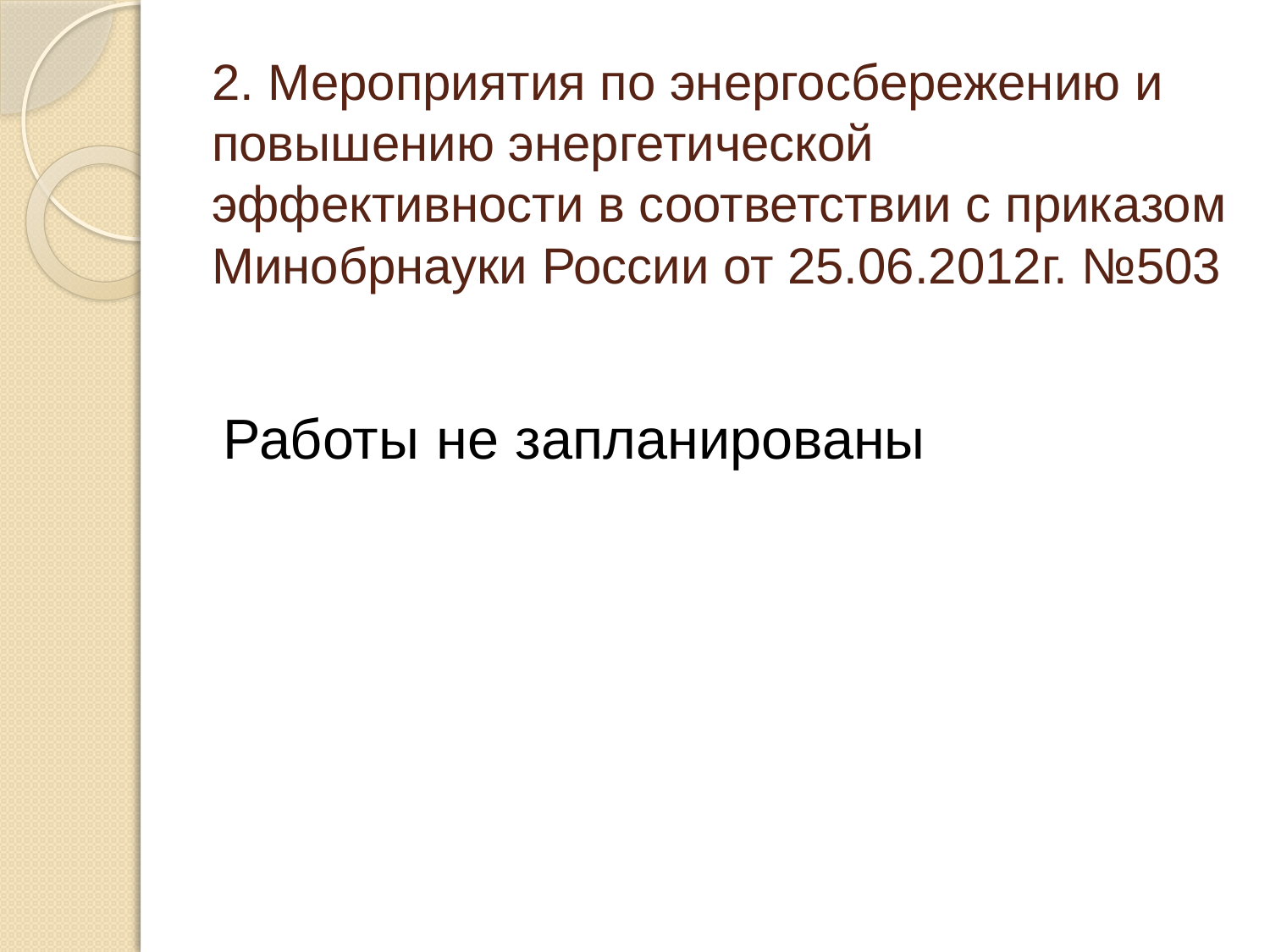

# 2. Мероприятия по энергосбережению и повышению энергетической эффективности в соответствии с приказом Минобрнауки России от 25.06.2012г. №503
Работы не запланированы